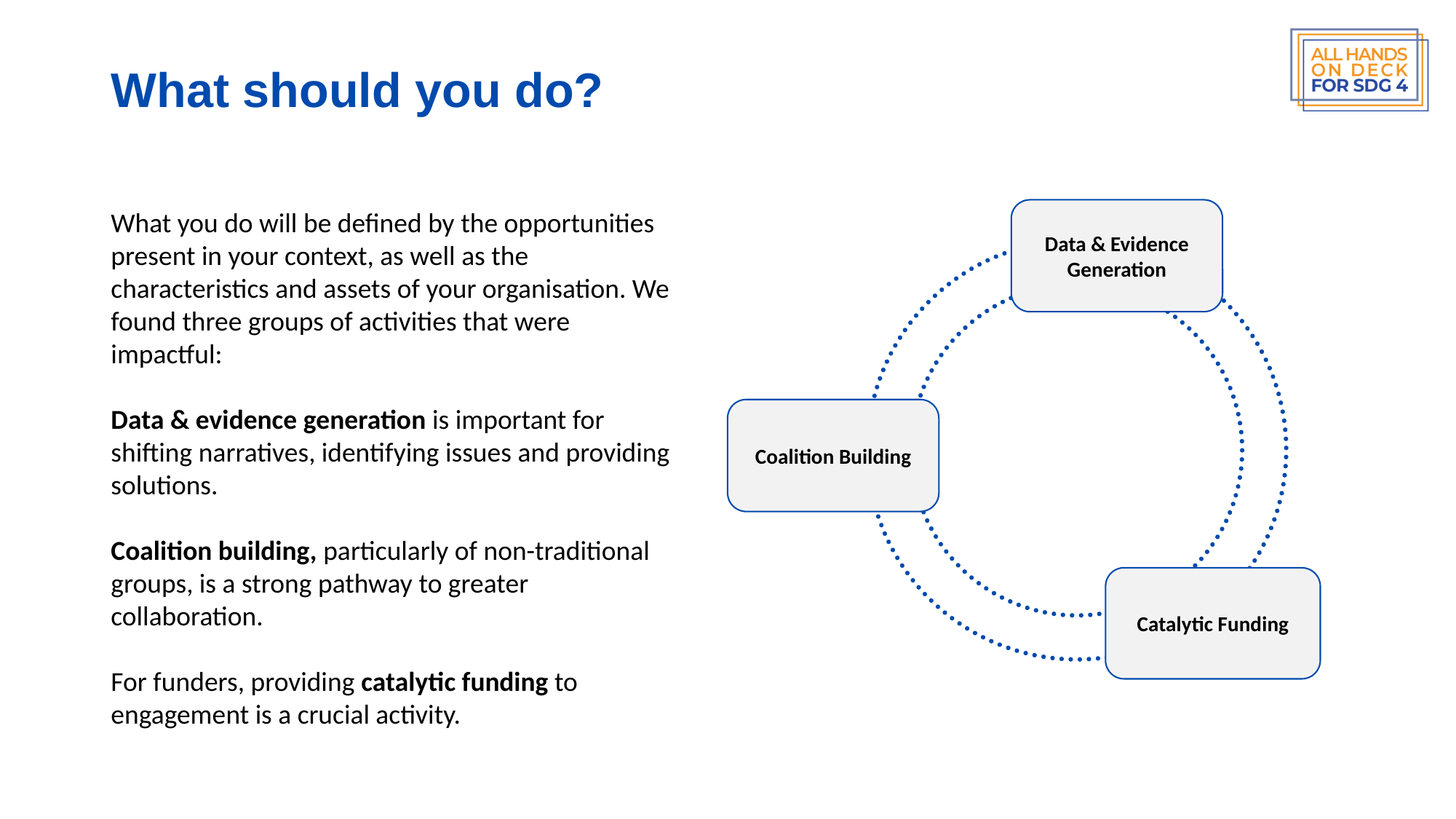

# What should you do?
What you do will be defined by the opportunities present in your context, as well as the characteristics and assets of your organisation. We found three groups of activities that were impactful:

Data & evidence generation is important for shifting narratives, identifying issues and providing solutions.

Coalition building, particularly of non-traditional groups, is a strong pathway to greater collaboration.

For funders, providing catalytic funding to engagement is a crucial activity.
Data & Evidence Generation

Coalition Building
Catalytic Funding